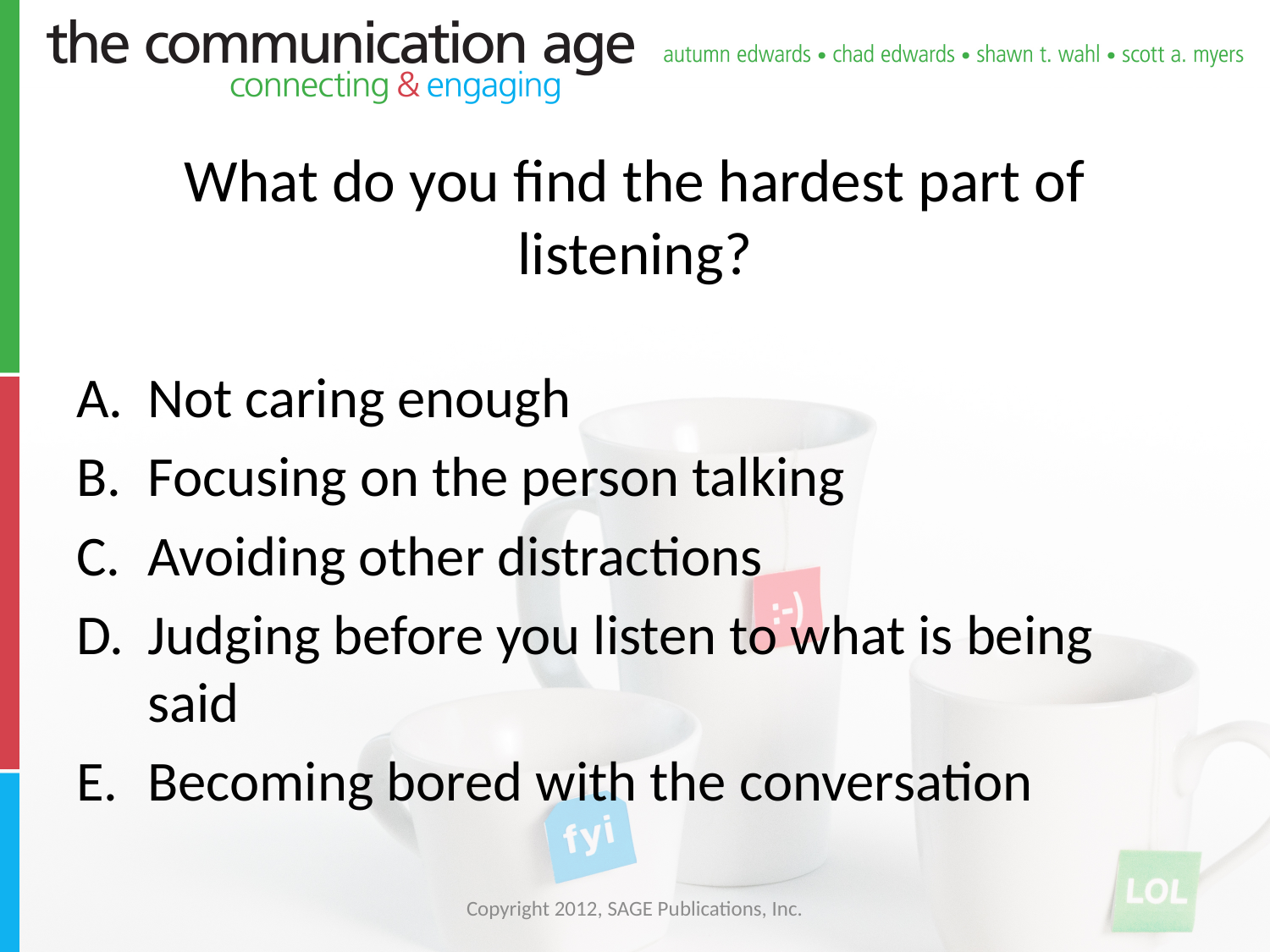

# What do you find the hardest part of listening?
Not caring enough
Focusing on the person talking
Avoiding other distractions
Judging before you listen to what is being said
Becoming bored with the conversation
Copyright 2012, SAGE Publications, Inc.